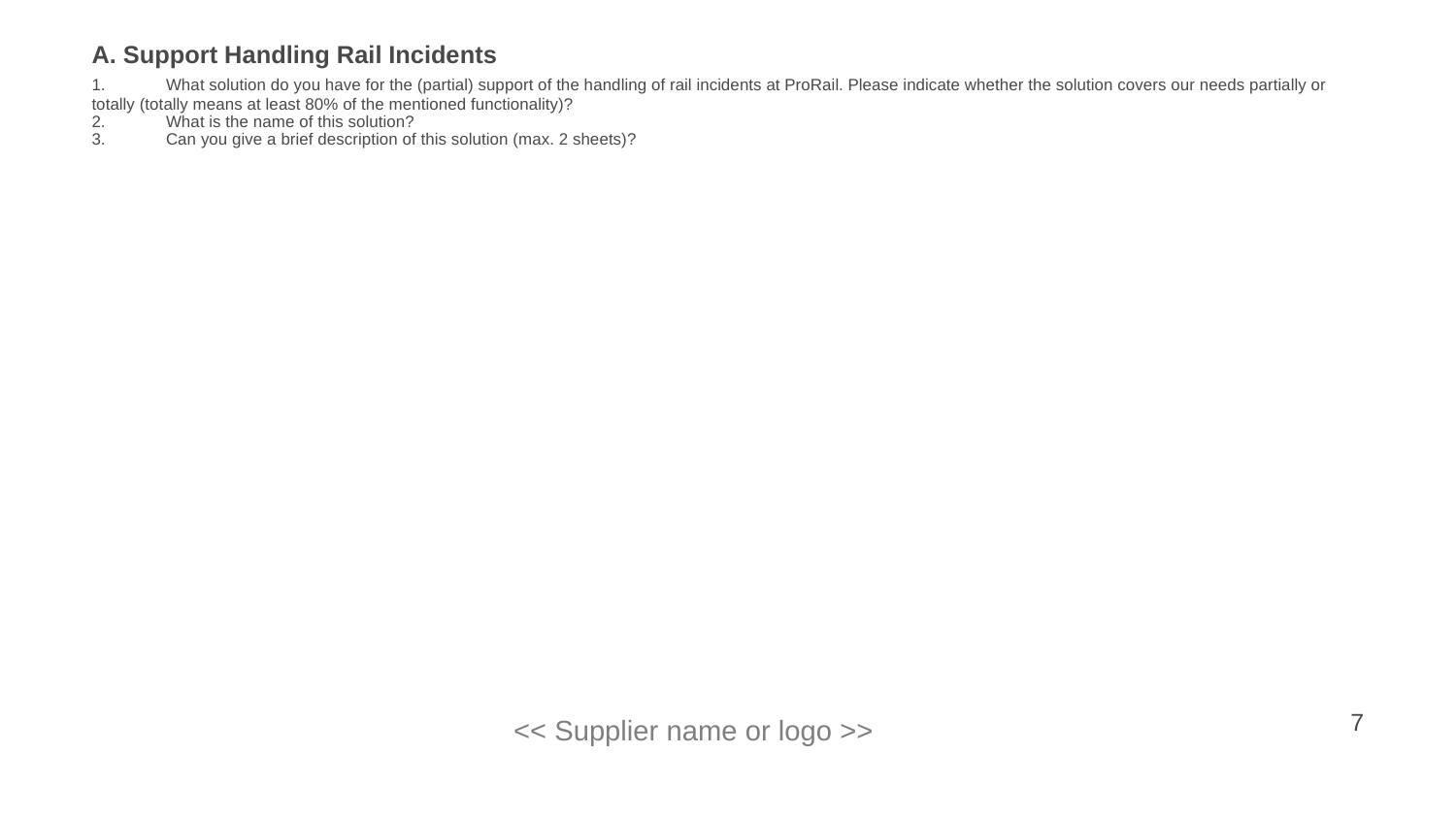

# A. Support Handling Rail Incidents 1.	What solution do you have for the (partial) support of the handling of rail incidents at ProRail. Please indicate whether the solution covers our needs partially or totally (totally means at least 80% of the mentioned functionality)? 2.	What is the name of this solution? 3.	Can you give a brief description of this solution (max. 2 sheets)?
<< Supplier name or logo >>